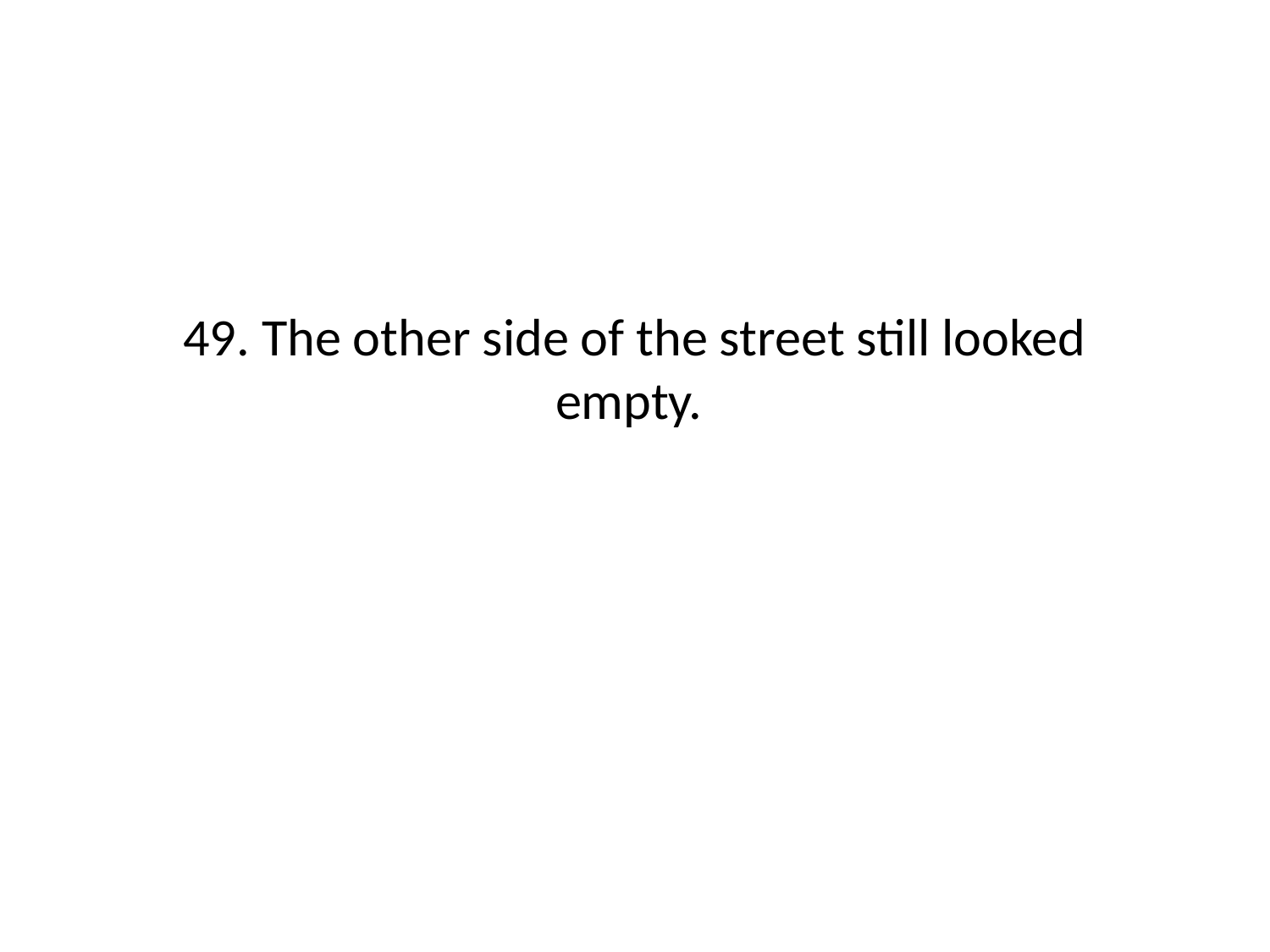

# 49. The other side of the street still looked empty.